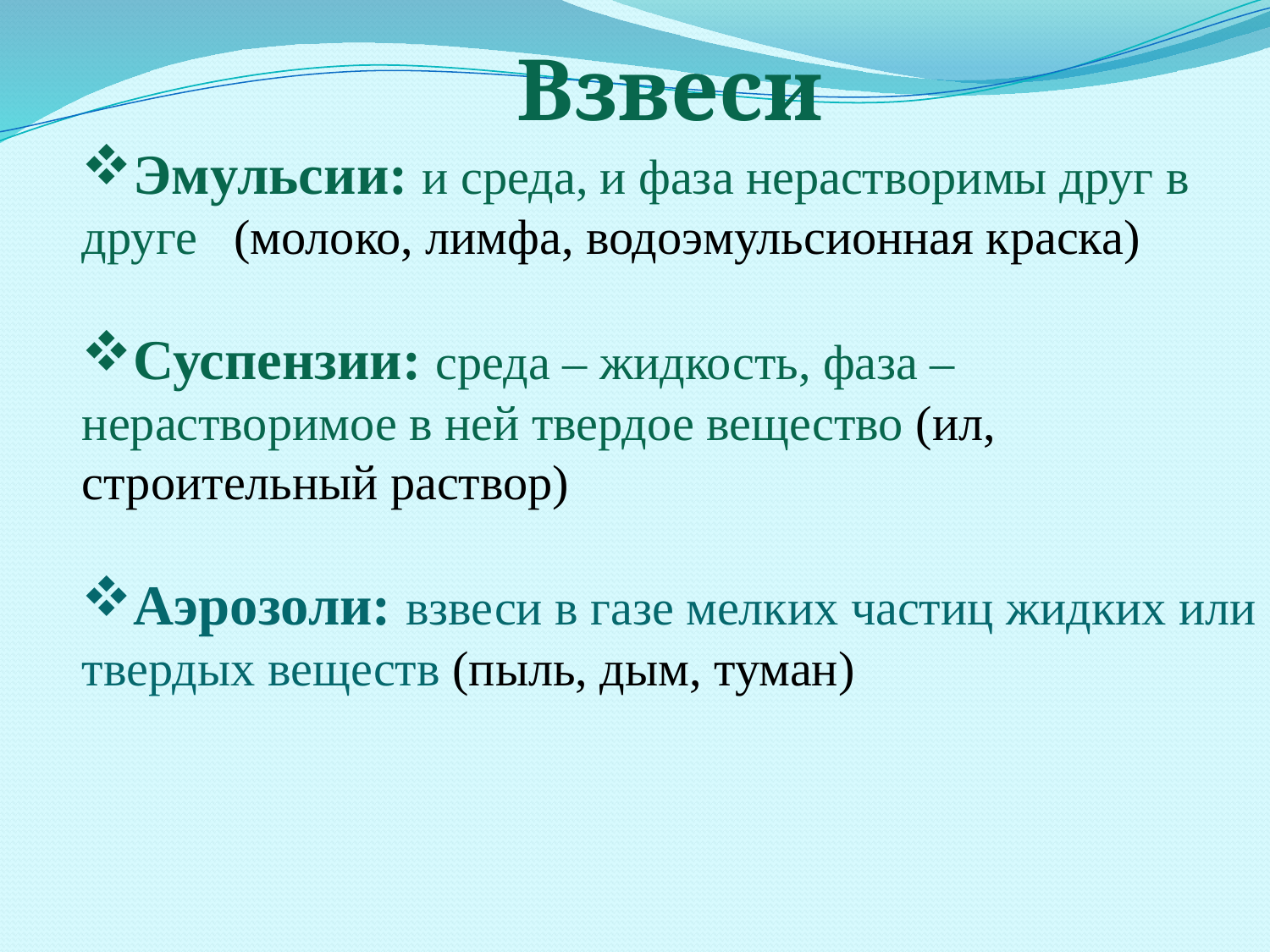

Взвеси
Эмульсии: и среда, и фаза нерастворимы друг в друге   (молоко, лимфа, водоэмульсионная краска)

Суспензии: среда – жидкость, фаза – нерастворимое в ней твердое вещество (ил, строительный раствор)

Аэрозоли: взвеси в газе мелких частиц жидких или твердых веществ (пыль, дым, туман)